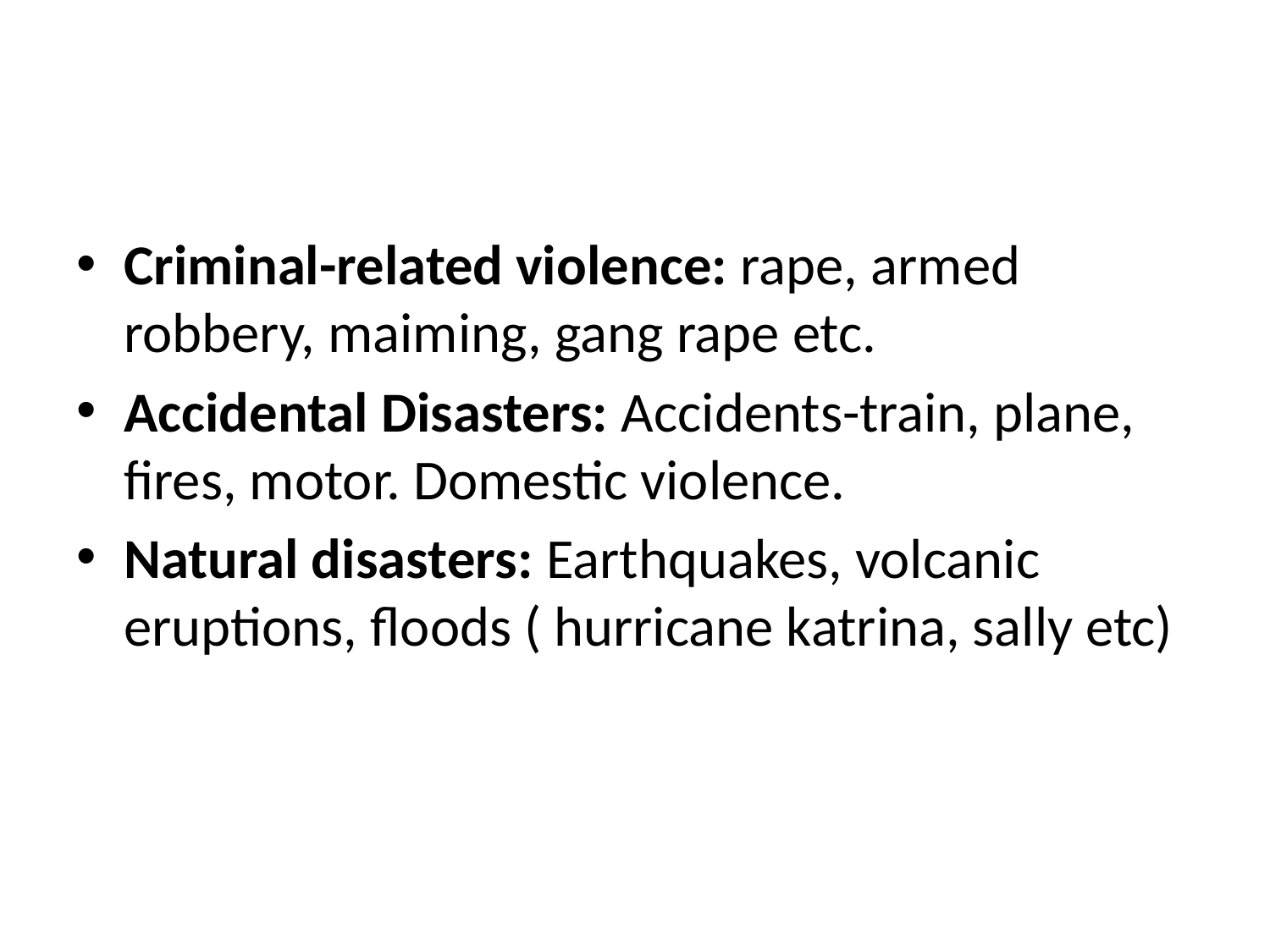

#
Criminal-related violence: rape, armed robbery, maiming, gang rape etc.
Accidental Disasters: Accidents-train, plane, fires, motor. Domestic violence.
Natural disasters: Earthquakes, volcanic eruptions, floods ( hurricane katrina, sally etc)